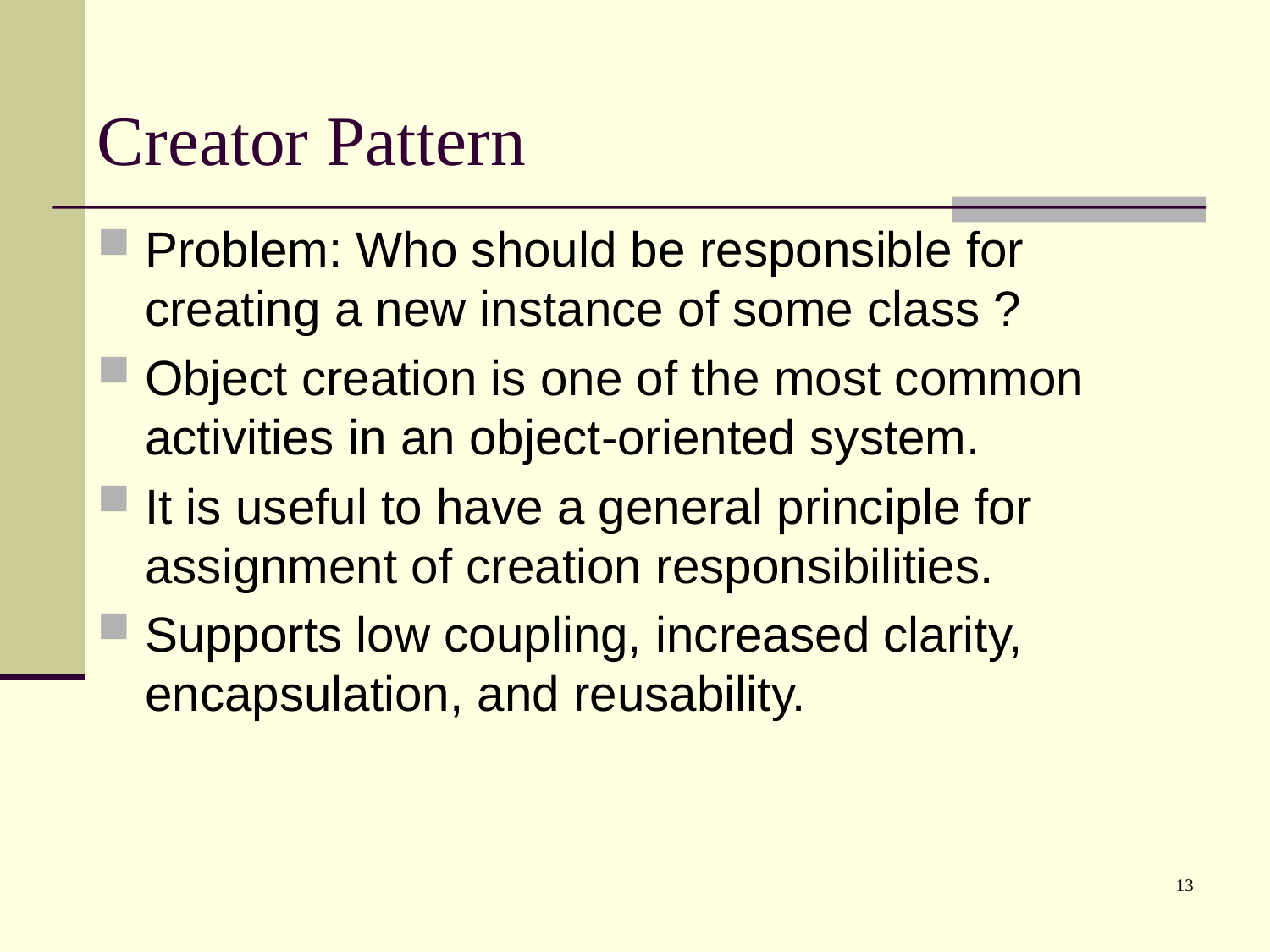

# Creator Pattern
Problem: Who should be responsible for creating a new instance of some class ?
Object creation is one of the most common activities in an object-oriented system.
It is useful to have a general principle for assignment of creation responsibilities.
Supports low coupling, increased clarity, encapsulation, and reusability.
13